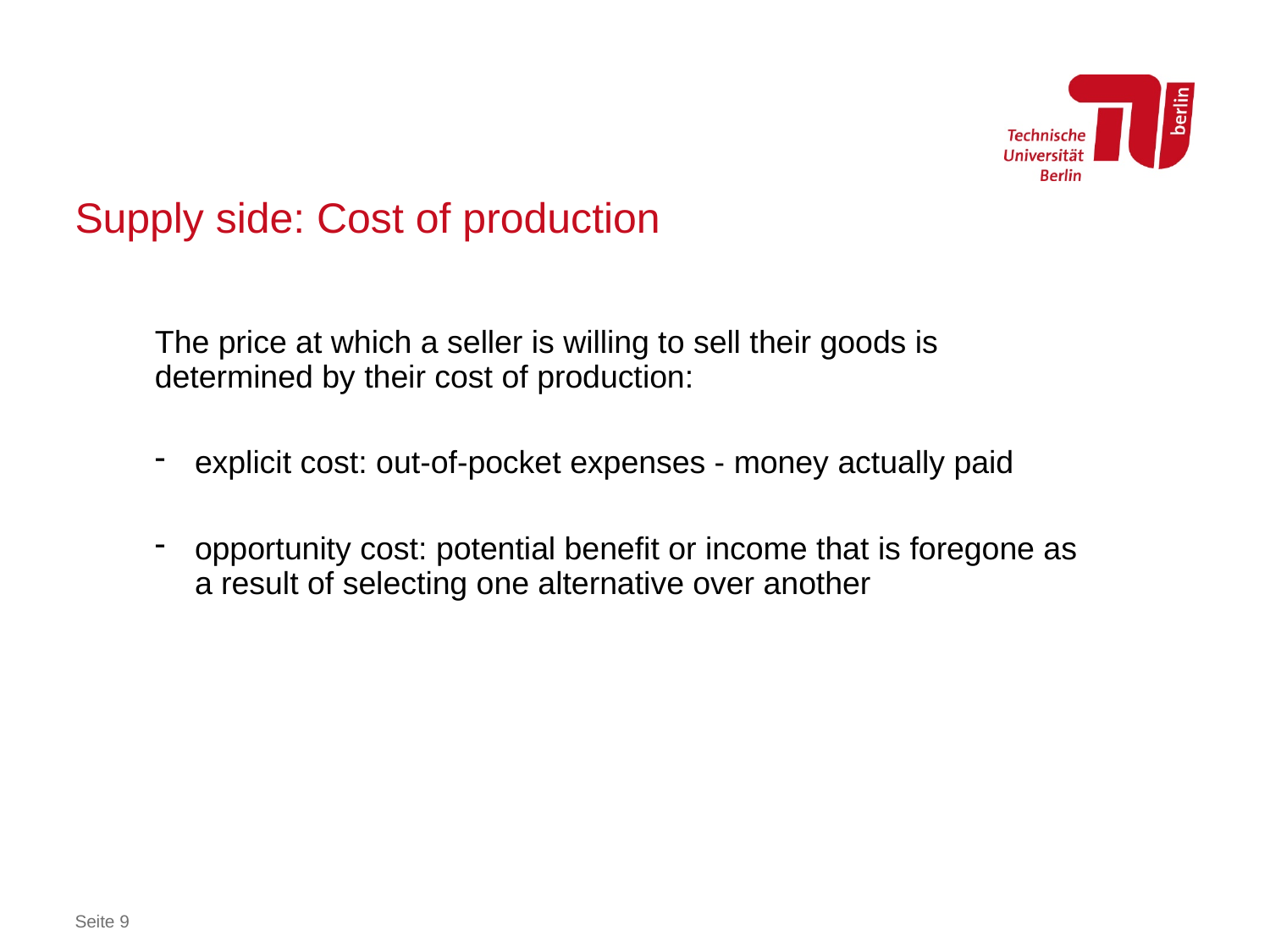

# Supply side: Cost of production
The price at which a seller is willing to sell their goods is determined by their cost of production:

explicit cost: out-of-pocket expenses - money actually paid

opportunity cost: potential benefit or income that is foregone as a result of selecting one alternative over another

Seite 9